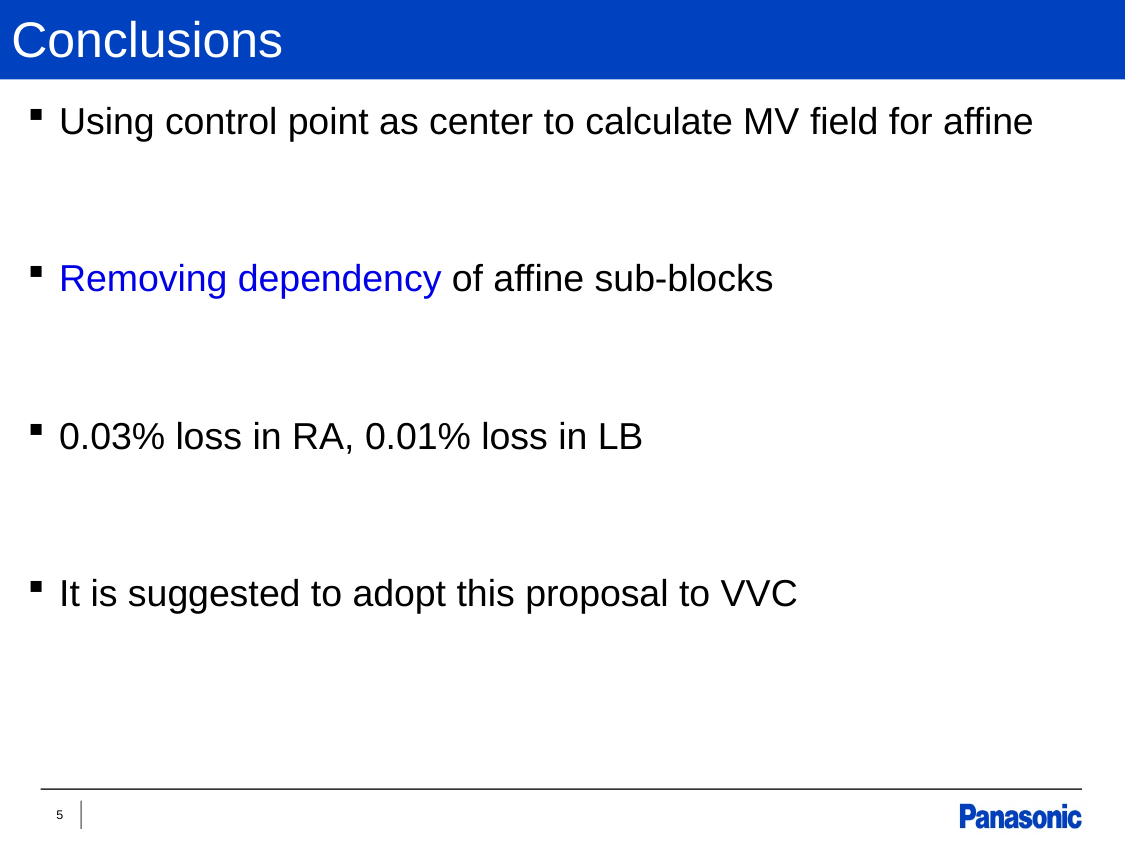

# Conclusions
Using control point as center to calculate MV field for affine

Removing dependency of affine sub-blocks

0.03% loss in RA, 0.01% loss in LB

It is suggested to adopt this proposal to VVC